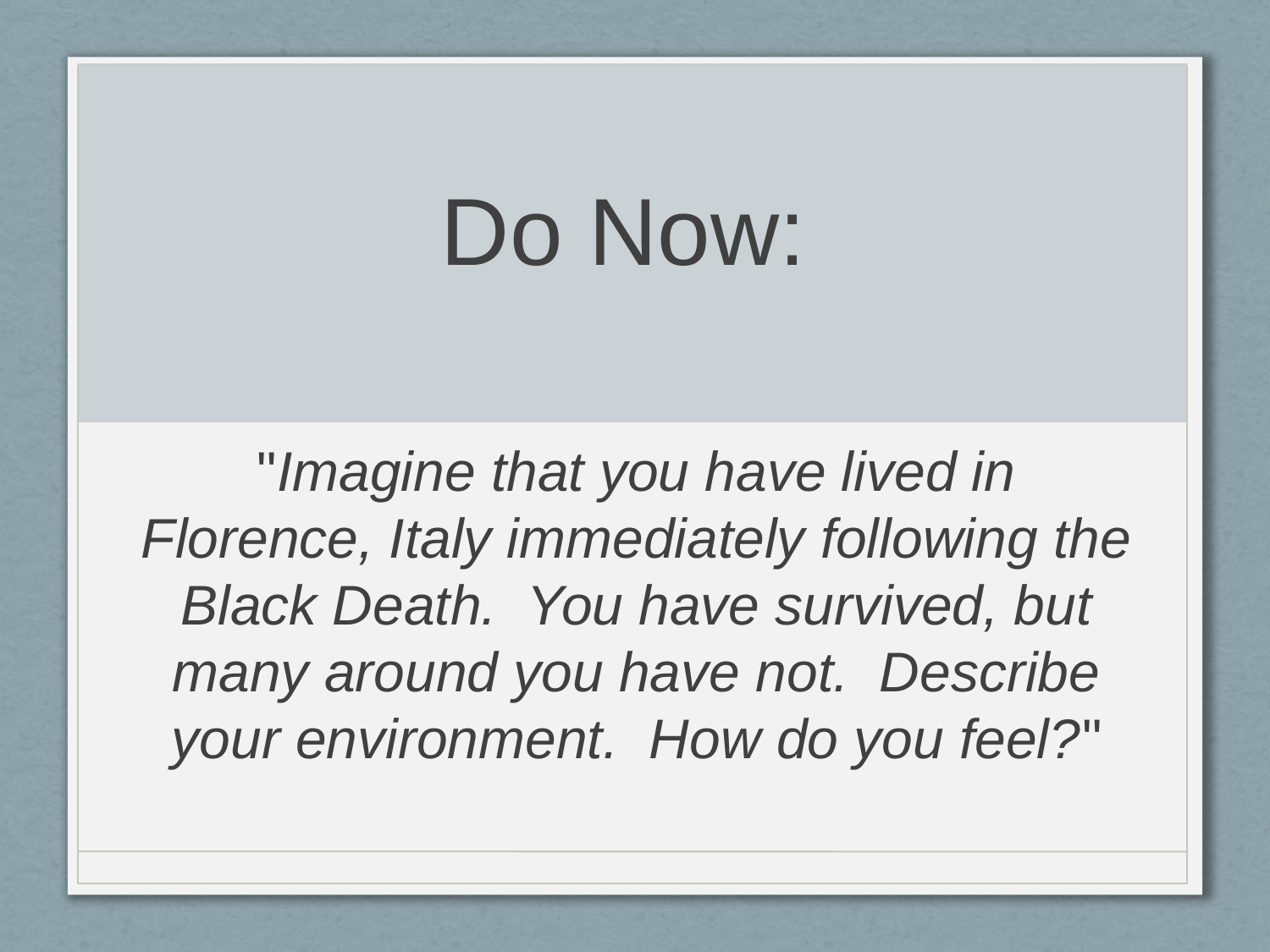

# Do Now:
"Imagine that you have lived in Florence, Italy immediately following the Black Death.  You have survived, but many around you have not.  Describe your environment.  How do you feel?"